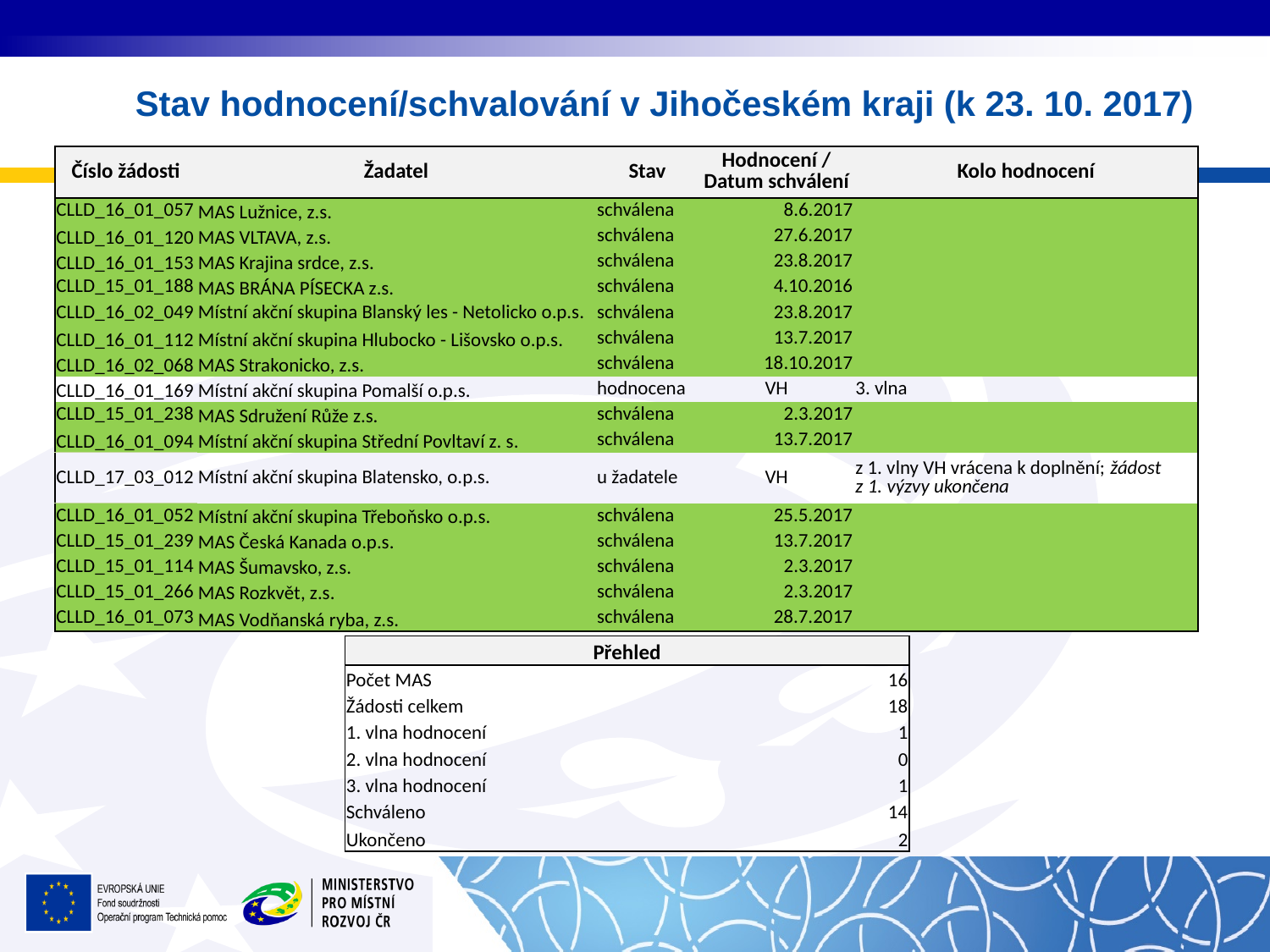

# Stav hodnocení/schvalování v Jihočeském kraji (k 23. 10. 2017)
| Číslo žádosti | Žadatel | Stav | Hodnocení / Datum schválení | Kolo hodnocení |
| --- | --- | --- | --- | --- |
| CLLD\_16\_01\_057 | MAS Lužnice, z.s. | schválena | 8.6.2017 |  |
| CLLD\_16\_01\_120 | MAS VLTAVA, z.s. | schválena | 27.6.2017 |  |
| CLLD\_16\_01\_153 | MAS Krajina srdce, z.s. | schválena | 23.8.2017 |  |
| CLLD\_15\_01\_188 | MAS BRÁNA PÍSECKA z.s. | schválena | 4.10.2016 |  |
| CLLD\_16\_02\_049 | Místní akční skupina Blanský les - Netolicko o.p.s. | schválena | 23.8.2017 |  |
| CLLD\_16\_01\_112 | Místní akční skupina Hlubocko - Lišovsko o.p.s. | schválena | 13.7.2017 |  |
| CLLD\_16\_02\_068 | MAS Strakonicko, z.s. | schválena | 18.10.2017 |  |
| CLLD\_16\_01\_169 | Místní akční skupina Pomalší o.p.s. | hodnocena | VH | 3. vlna |
| CLLD\_15\_01\_238 | MAS Sdružení Růže z.s. | schválena | 2.3.2017 |  |
| CLLD\_16\_01\_094 | Místní akční skupina Střední Povltaví z. s. | schválena | 13.7.2017 |  |
| CLLD\_17\_03\_012 | Místní akční skupina Blatensko, o.p.s. | u žadatele | VH | z 1. vlny VH vrácena k doplnění; žádost z 1. výzvy ukončena |
| CLLD\_16\_01\_052 | Místní akční skupina Třeboňsko o.p.s. | schválena | 25.5.2017 |  |
| CLLD\_15\_01\_239 | MAS Česká Kanada o.p.s. | schválena | 13.7.2017 |  |
| CLLD\_15\_01\_114 | MAS Šumavsko, z.s. | schválena | 2.3.2017 |  |
| CLLD\_15\_01\_266 | MAS Rozkvět, z.s. | schválena | 2.3.2017 |  |
| CLLD\_16\_01\_073 | MAS Vodňanská ryba, z.s. | schválena | 28.7.2017 |  |
| Přehled |  |
| --- | --- |
| Počet MAS | 16 |
| Žádosti celkem | 18 |
| 1. vlna hodnocení | 1 |
| 2. vlna hodnocení | 0 |
| 3. vlna hodnocení | 1 |
| Schváleno | 14 |
| Ukončeno | 2 |